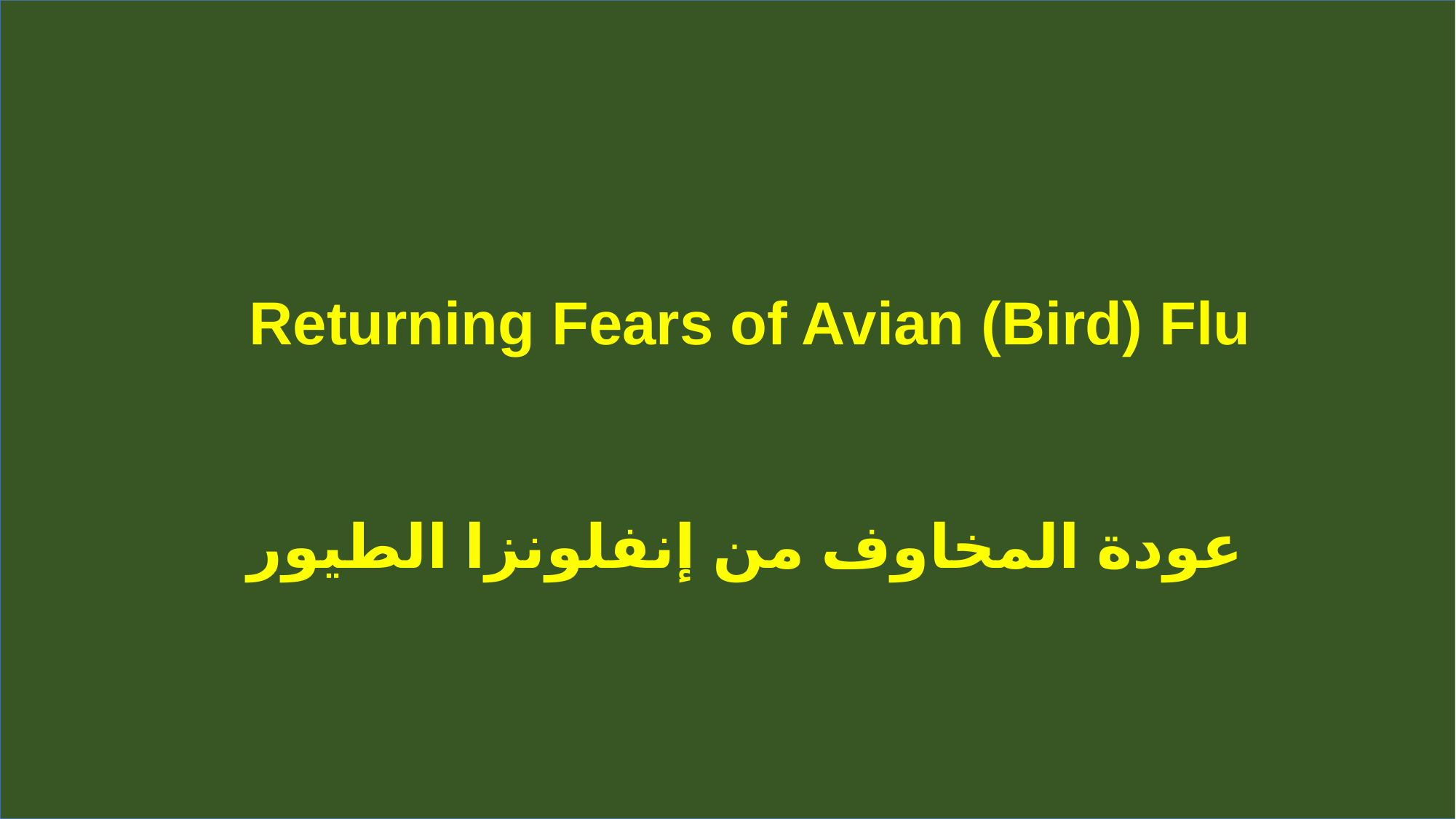

# Returning Fears of Avian (Bird) Flu

عودة المخاوف من إنفلونزا الطيور